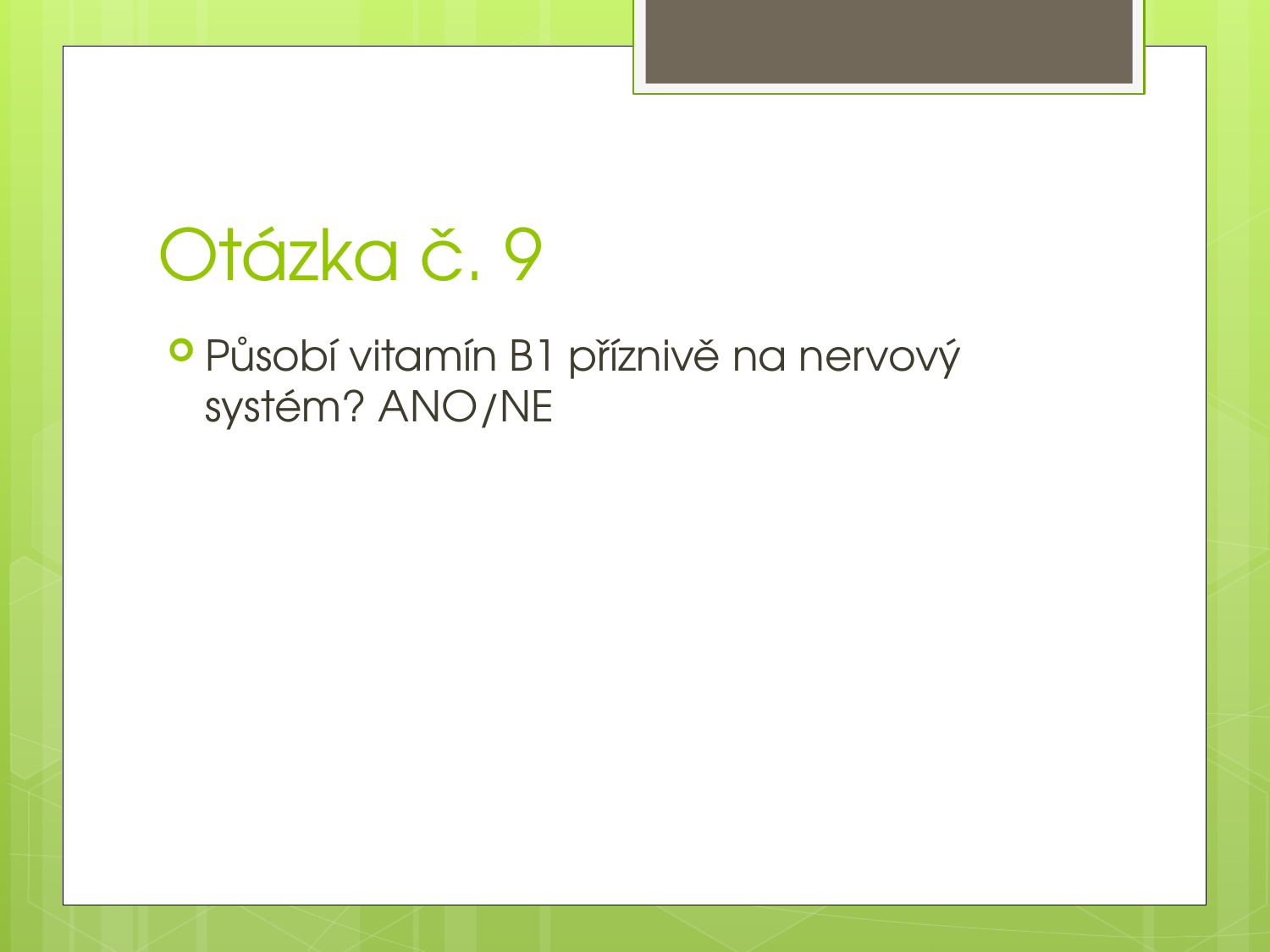

# Otázka č. 9
Působí vitamín B1 příznivě na nervový systém? ANO/NE